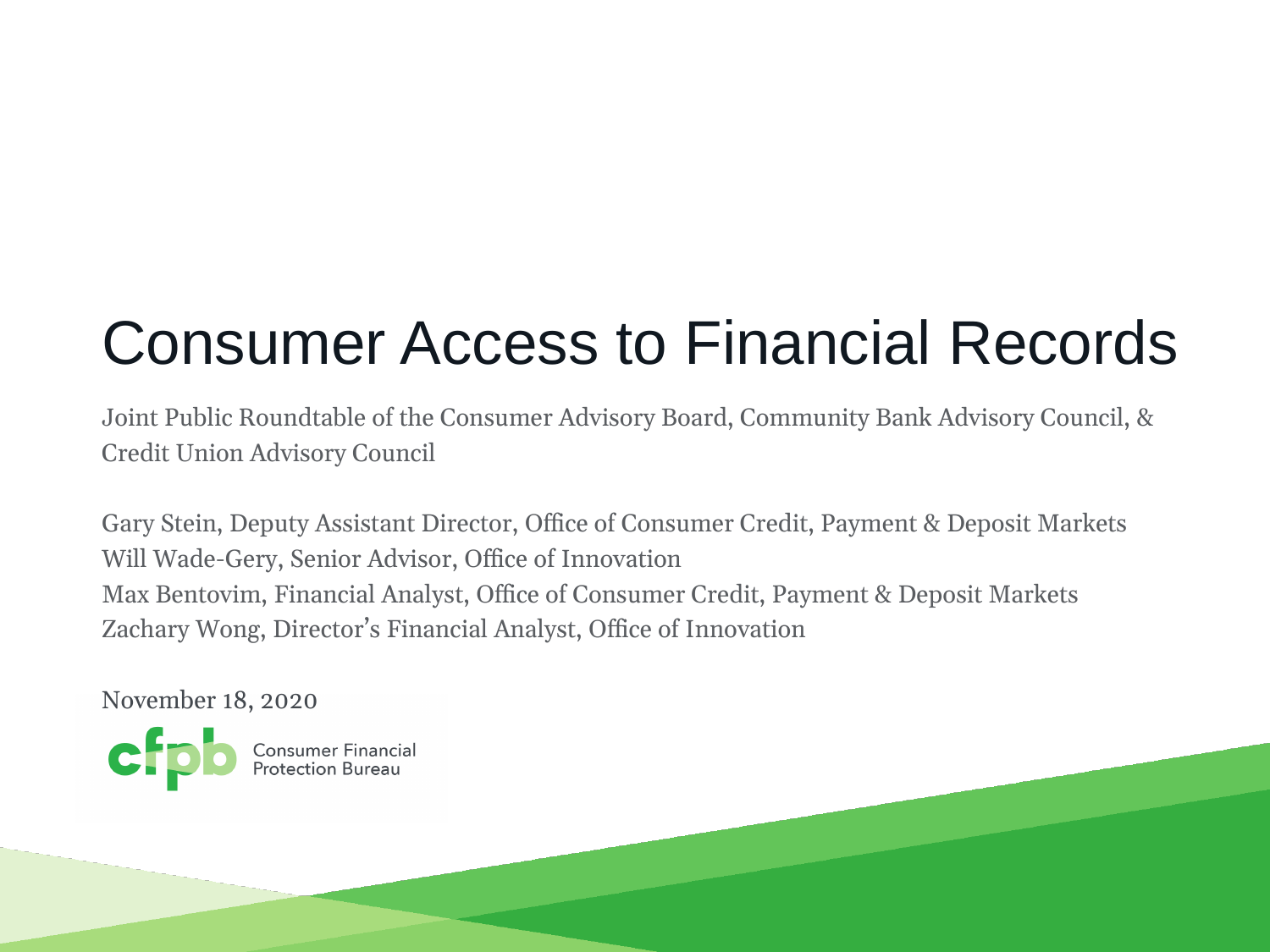

# Consumer Access to Financial Records
Joint Public Roundtable of the Consumer Advisory Board, Community Bank Advisory Council, & Credit Union Advisory Council

Gary Stein, Deputy Assistant Director, Office of Consumer Credit, Payment & Deposit Markets
Will Wade-Gery, Senior Advisor, Office of Innovation
Max Bentovim, Financial Analyst, Office of Consumer Credit, Payment & Deposit Markets
Zachary Wong, Director’s Financial Analyst, Office of Innovation

November 18, 2020